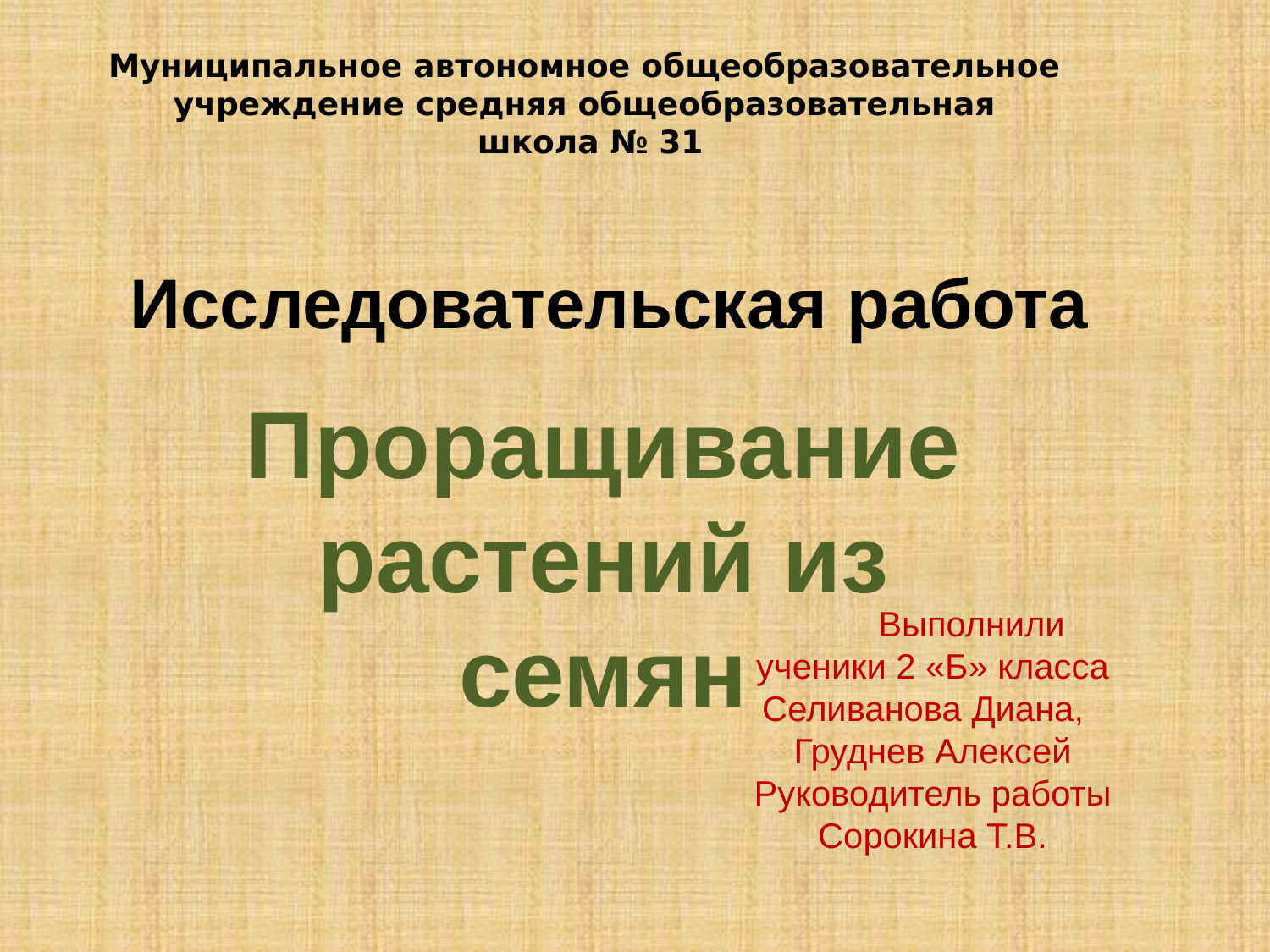

Муниципальное автономное общеобразовательное
учреждение средняя общеобразовательная
школа № 31
# Исследовательская работа
Проращивание растений из семян
          Выполнили
ученики 2 «Б» класса
 Селиванова Диана,    Груднев Алексей
Руководитель работы Сорокина Т.В.